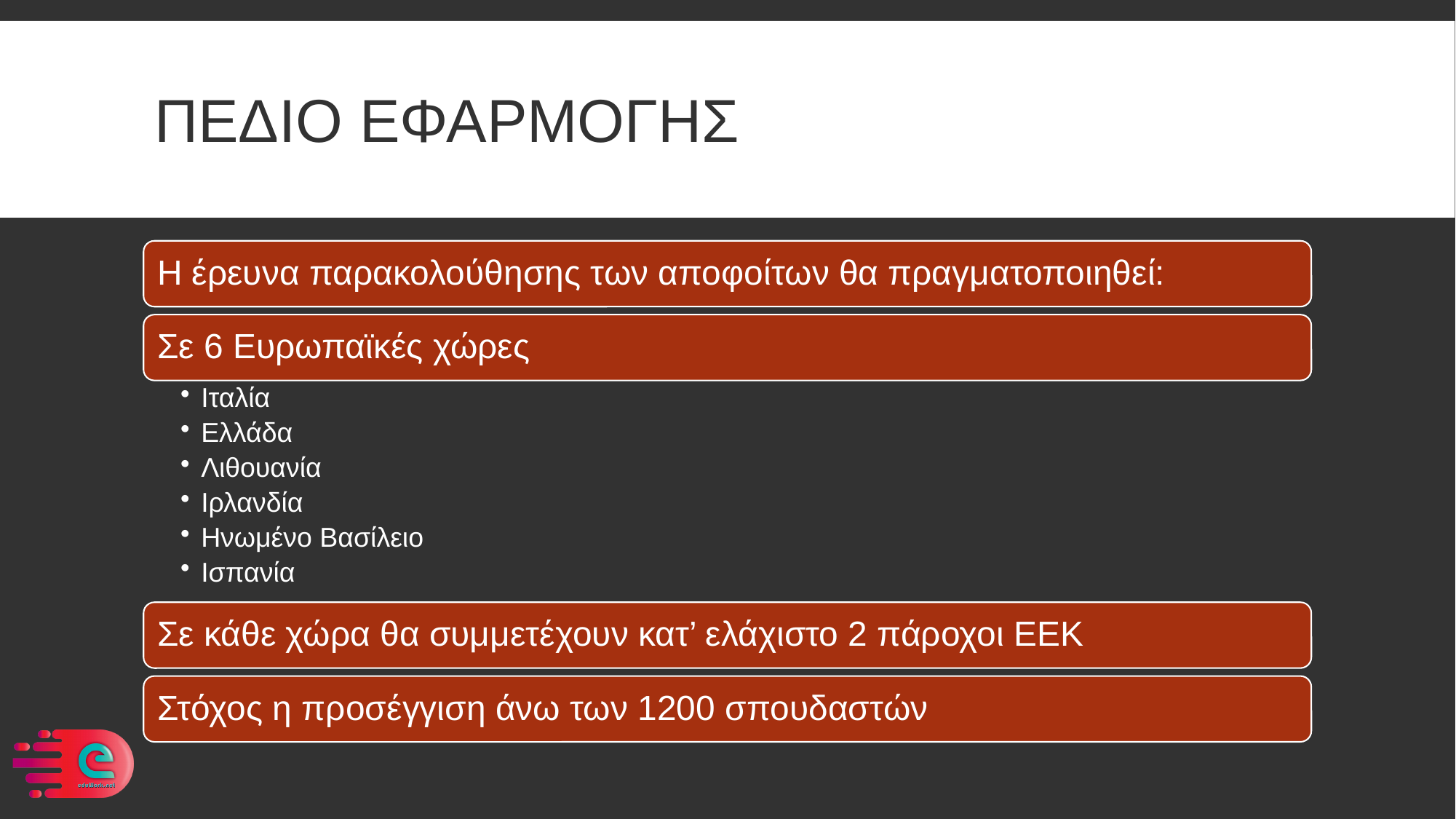

# Πεδιο εφαρμογησ
Η έρευνα παρακολούθησης των αποφοίτων θα πραγματοποιηθεί:
Σε 6 Ευρωπαϊκές χώρες
Ιταλία
Ελλάδα
Λιθουανία
Ιρλανδία
Ηνωμένο Βασίλειο
Ισπανία
Σε κάθε χώρα θα συμμετέχουν κατ’ ελάχιστο 2 πάροχοι ΕΕΚ
Στόχος η προσέγγιση άνω των 1200 σπουδαστών